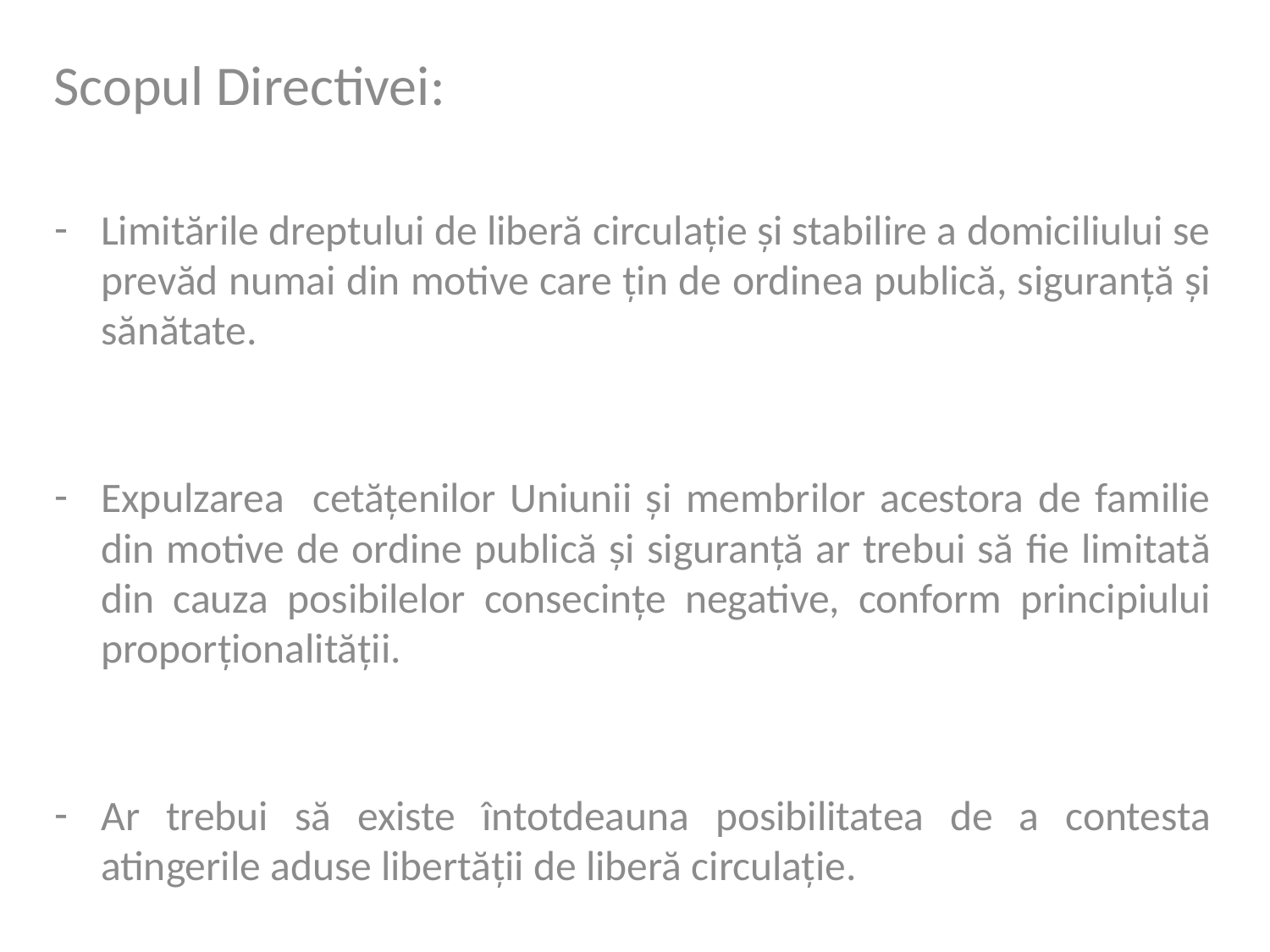

Scopul Directivei:

Limitările dreptului de liberă circulație și stabilire a domiciliului se prevăd numai din motive care țin de ordinea publică, siguranță și sănătate.

Expulzarea  cetățenilor Uniunii și membrilor acestora de familie din motive de ordine publică și siguranță ar trebui să fie limitată din cauza posibilelor consecințe negative, conform principiului proporționalității.

Ar trebui să existe întotdeauna posibilitatea de a contesta atingerile aduse libertății de liberă circulație.